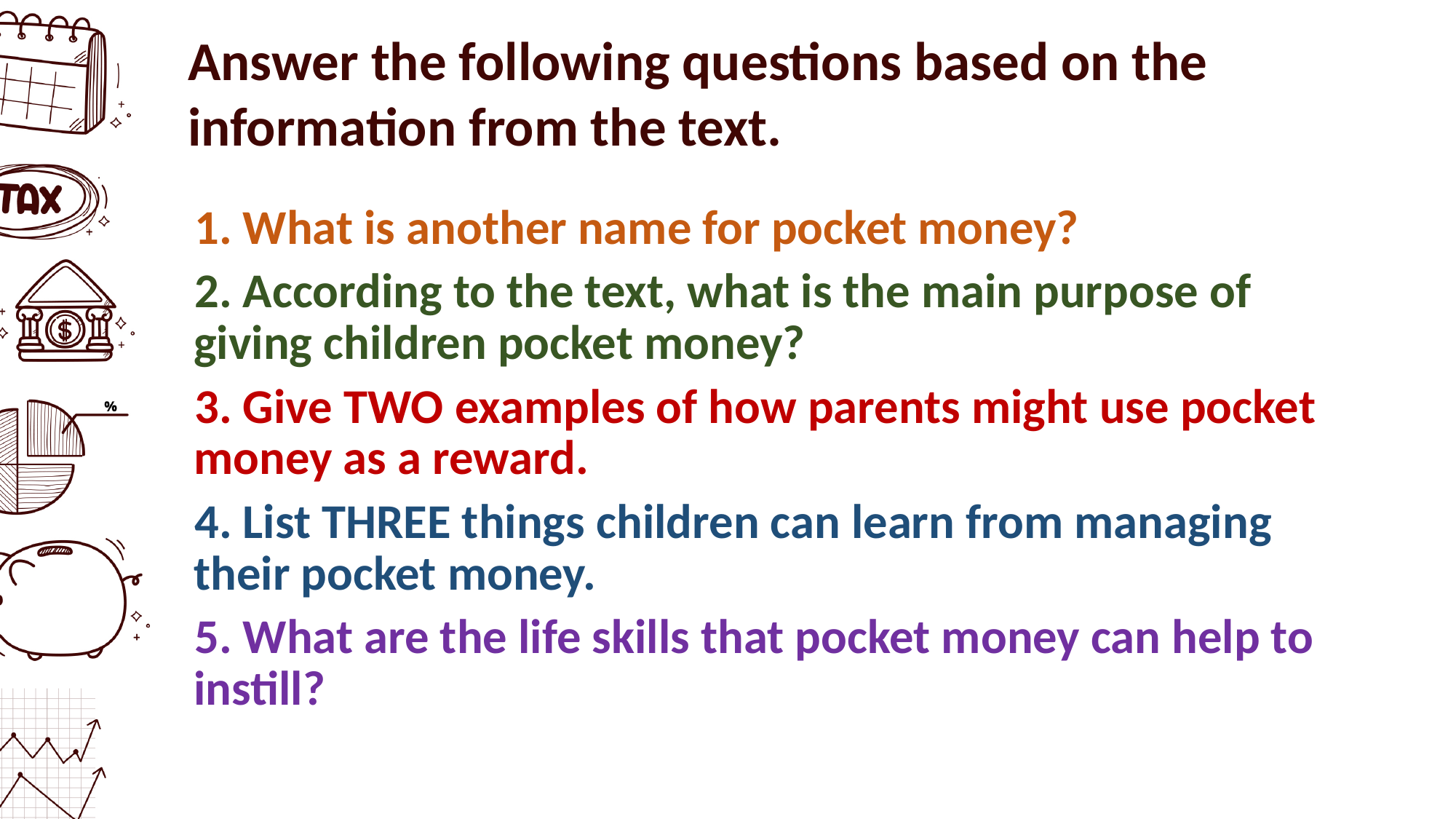

Answer the following questions based on the information from the text.
  1. What is another name for pocket money?
  2. According to the text, what is the main purpose of giving children pocket money?
  3. Give TWO examples of how parents might use pocket money as a reward.
  4. List THREE things children can learn from managing their pocket money.
  5. What are the life skills that pocket money can help to instill?